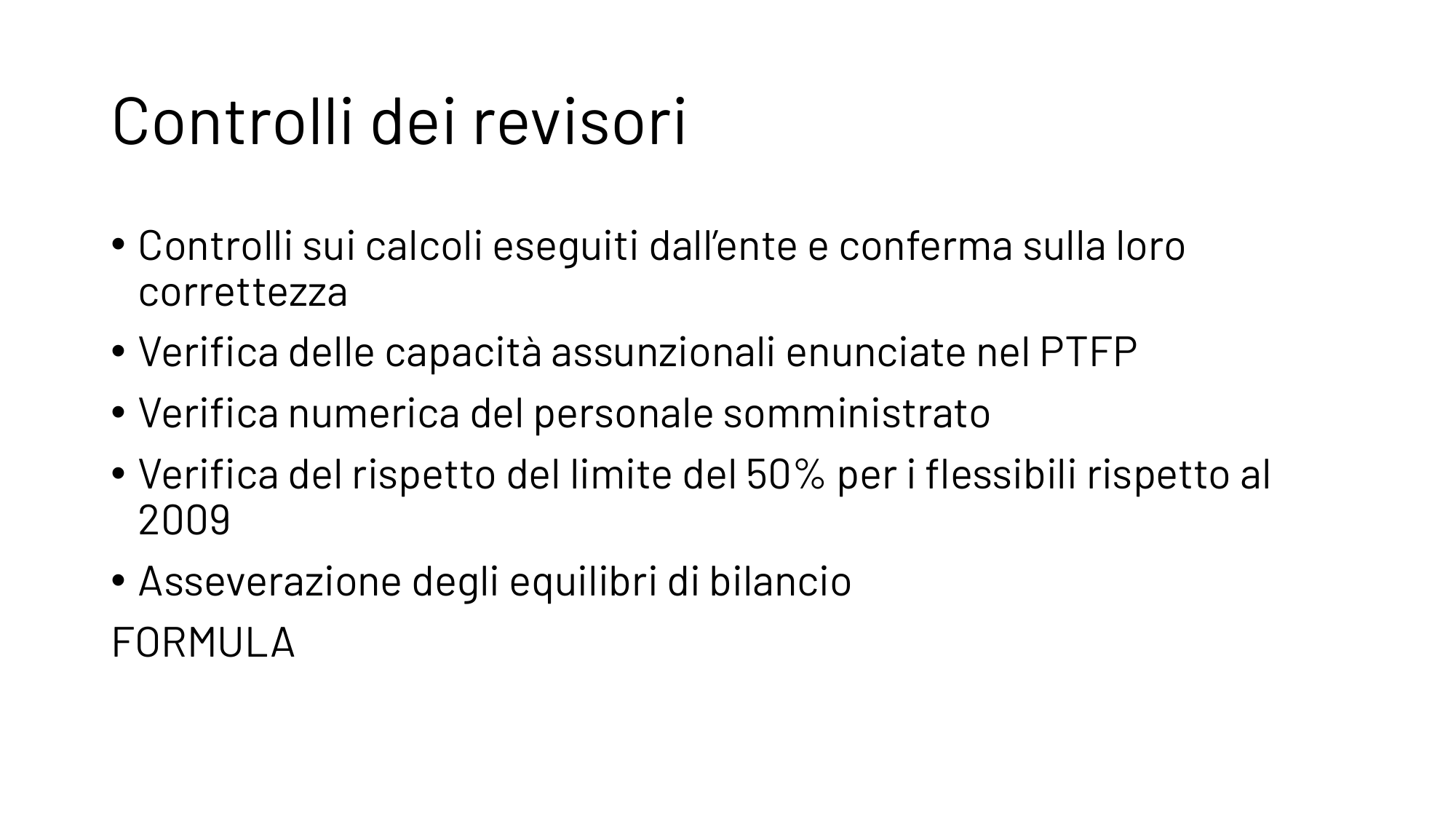

# Controlli dei revisori
Controlli sui calcoli eseguiti dall’ente e conferma sulla loro correttezza
Verifica delle capacità assunzionali enunciate nel PTFP
Verifica numerica del personale somministrato
Verifica del rispetto del limite del 50% per i flessibili rispetto al 2009
Asseverazione degli equilibri di bilancio
FORMULA